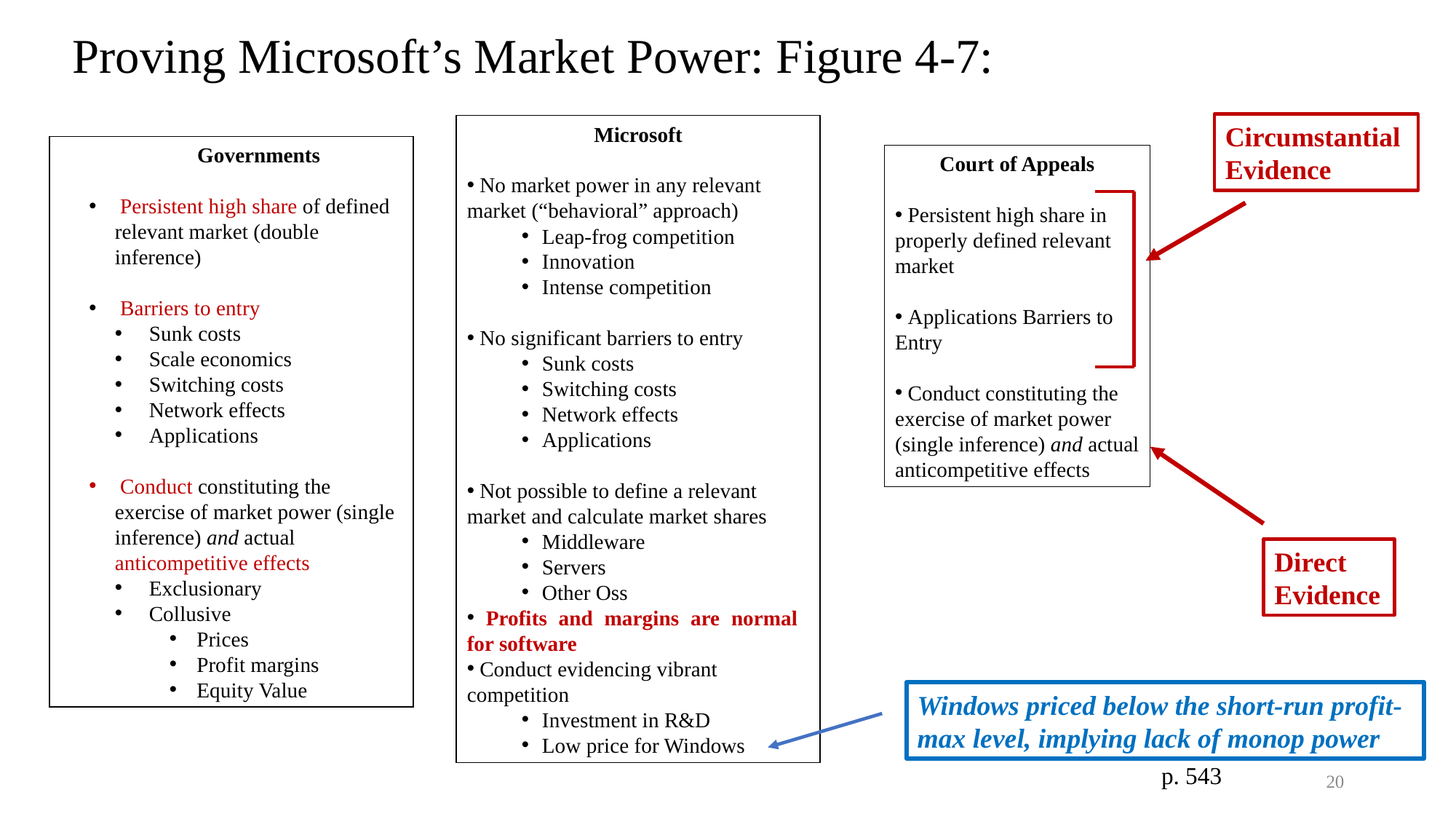

Proving Microsoft’s Market Power: Figure 4-7:
Circumstantial Evidence
Microsoft

 No market power in any relevant market (“behavioral” approach)
Leap-frog competition
Innovation
Intense competition

 No significant barriers to entry
Sunk costs
Switching costs
Network effects
Applications

 Not possible to define a relevant market and calculate market shares
Middleware
Servers
Other Oss
 Profits and margins are normal
for software
 Conduct evidencing vibrant competition
Investment in R&D
Low price for Windows
Governments

 Persistent high share of defined relevant market (double inference)

 Barriers to entry
Sunk costs
Scale economics
Switching costs
Network effects
Applications

 Conduct constituting the exercise of market power (single inference) and actual anticompetitive effects
Exclusionary
Collusive
Prices
Profit margins
Equity Value
Court of Appeals

 Persistent high share in properly defined relevant market

 Applications Barriers to Entry

 Conduct constituting the exercise of market power (single inference) and actual anticompetitive effects
Direct Evidence
Windows priced below the short-run profit-max level, implying lack of monop power
p. 543
20